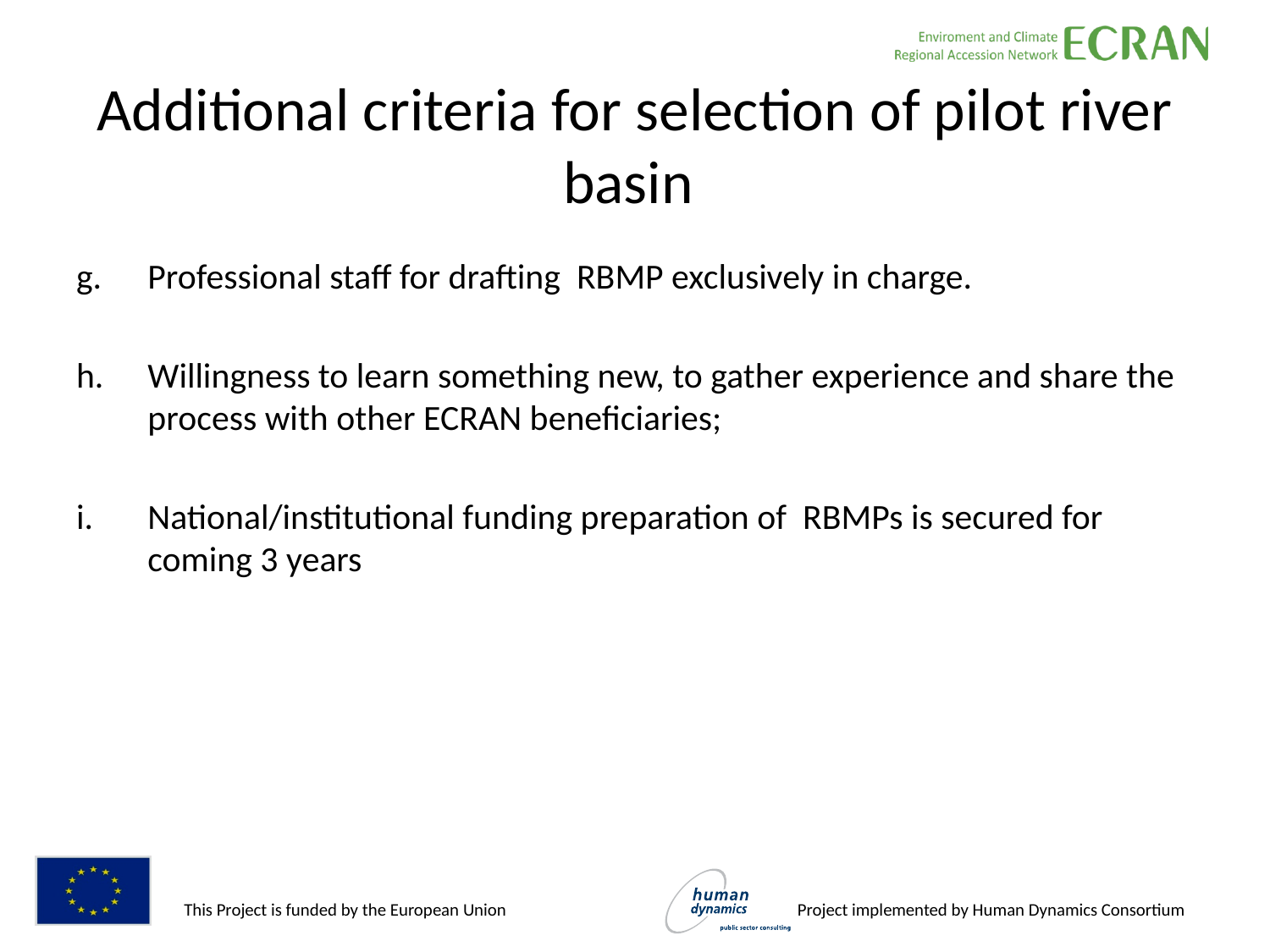

# Additional criteria for selection of pilot river basin
Professional staff for drafting  RBMP exclusively in charge.

Willingness to learn something new, to gather experience and share the process with other ECRAN beneficiaries;

National/institutional funding preparation of  RBMPs is secured for coming 3 years